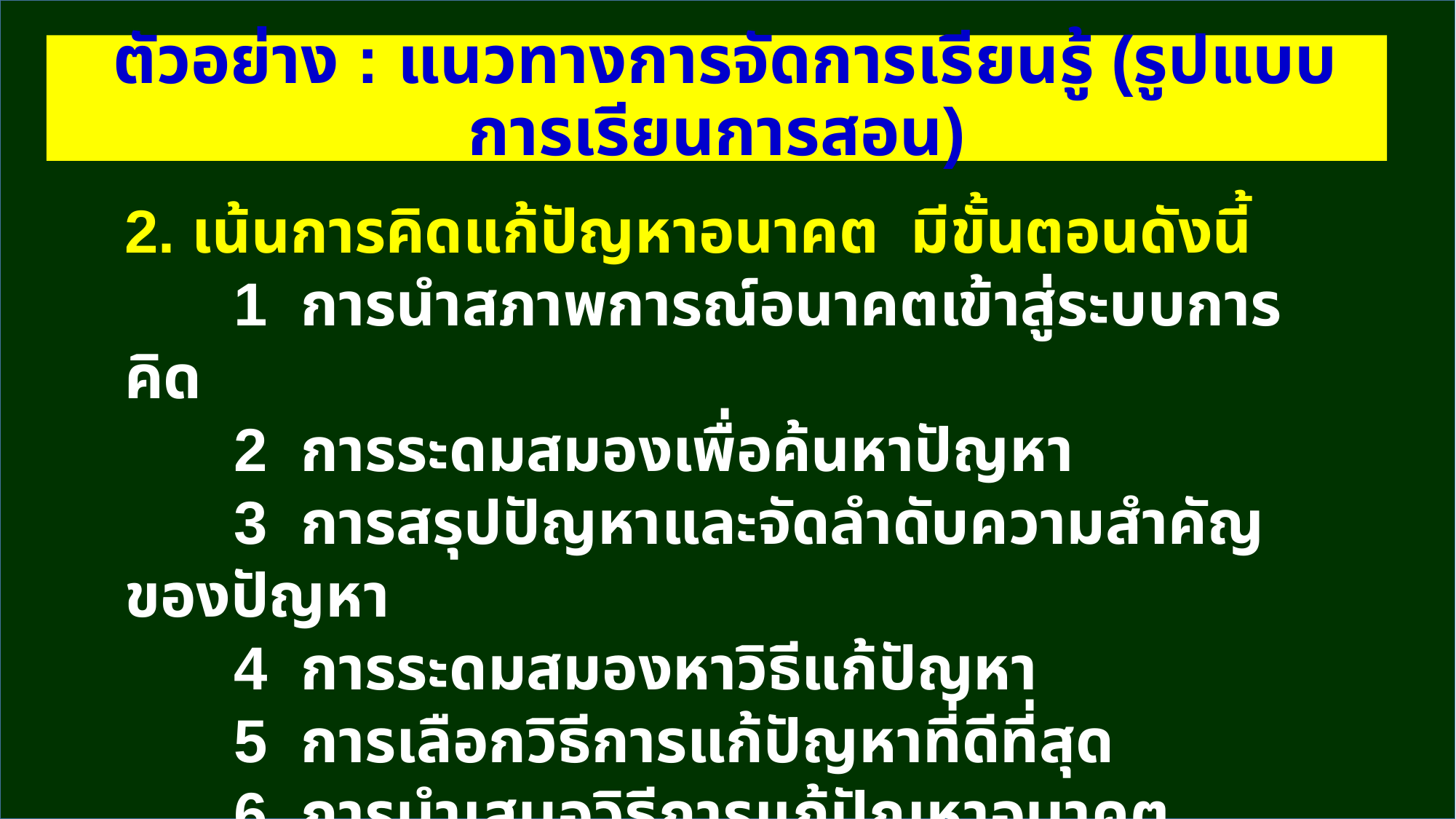

ตัวอย่าง : แนวทางการจัดการเรียนรู้ (รูปแบบการเรียนการสอน)
2. เน้นการคิดแก้ปัญหาอนาคต  มีขั้นตอนดังนี้
 	1  การนำสภาพการณ์อนาคตเข้าสู่ระบบการคิด
  	2  การระดมสมองเพื่อค้นหาปัญหา
  	3  การสรุปปัญหาและจัดลำดับความสำคัญของปัญหา
  	4  การระดมสมองหาวิธีแก้ปัญหา
  	5  การเลือกวิธีการแก้ปัญหาที่ดีที่สุด
  	6  การนำเสนอวิธีการแก้ปัญหาอนาคต